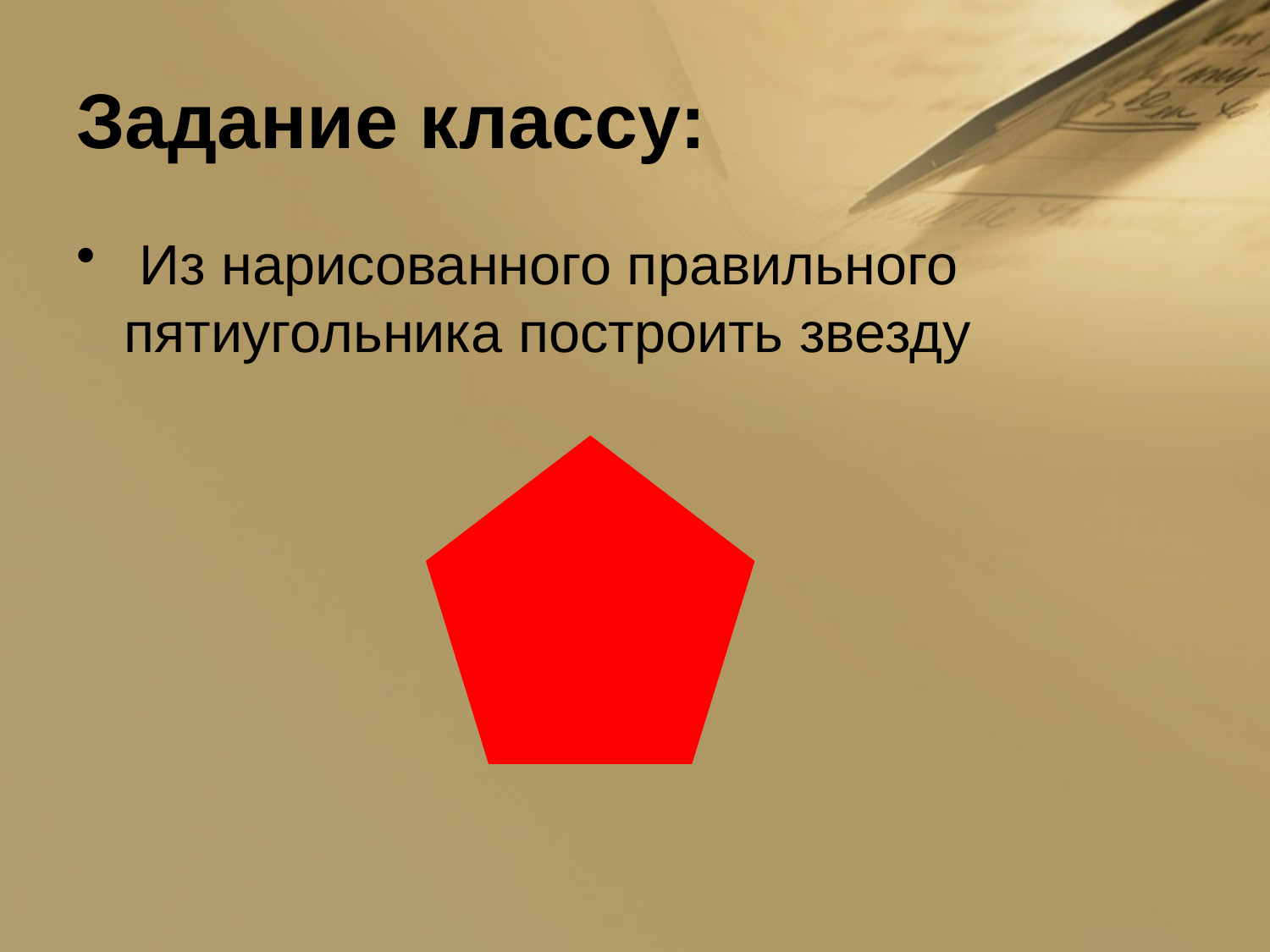

# Задание классу:
 Из нарисованного правильного пятиугольника построить звезду